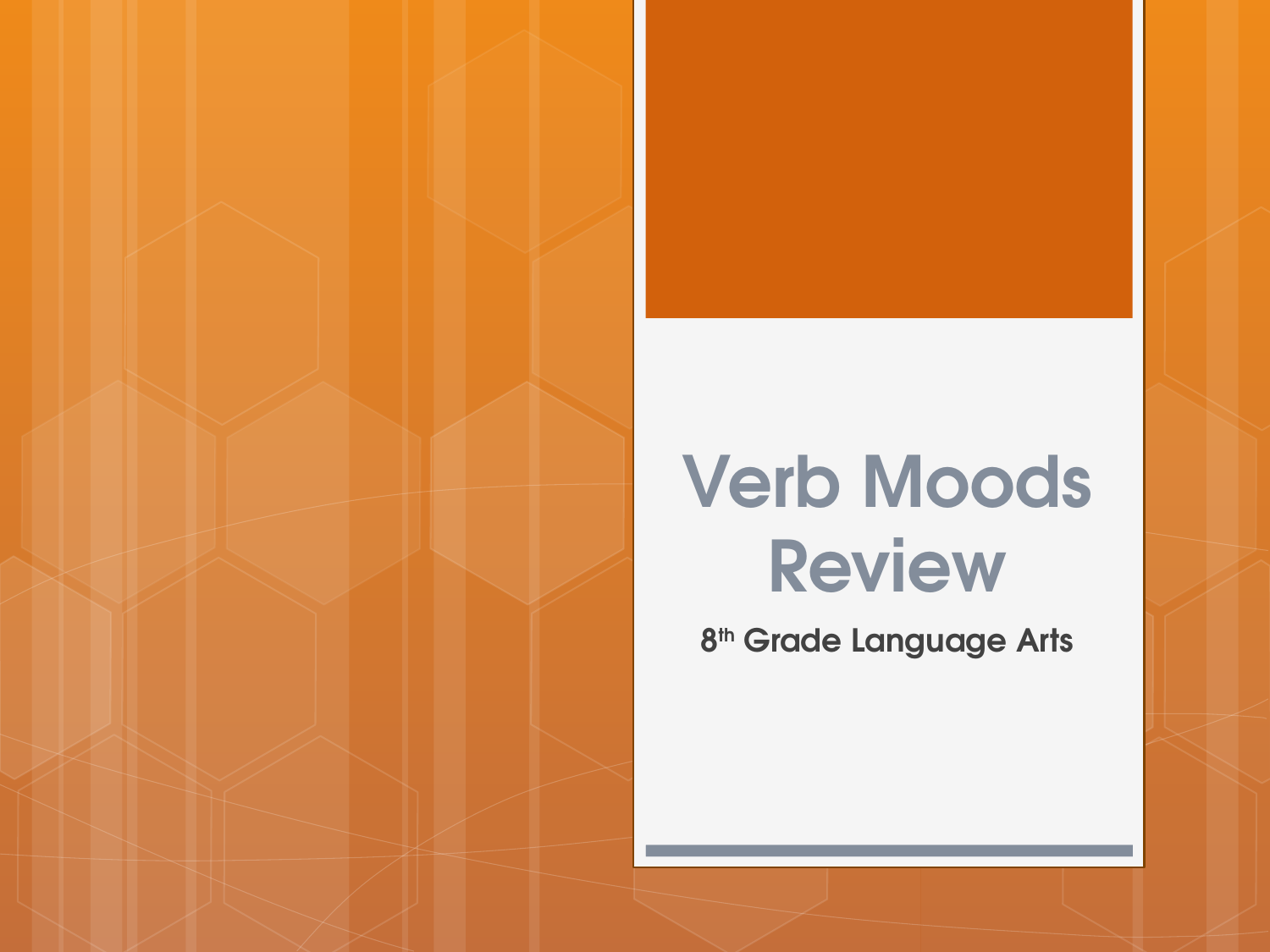

# Verb Moods Review
8th Grade Language Arts